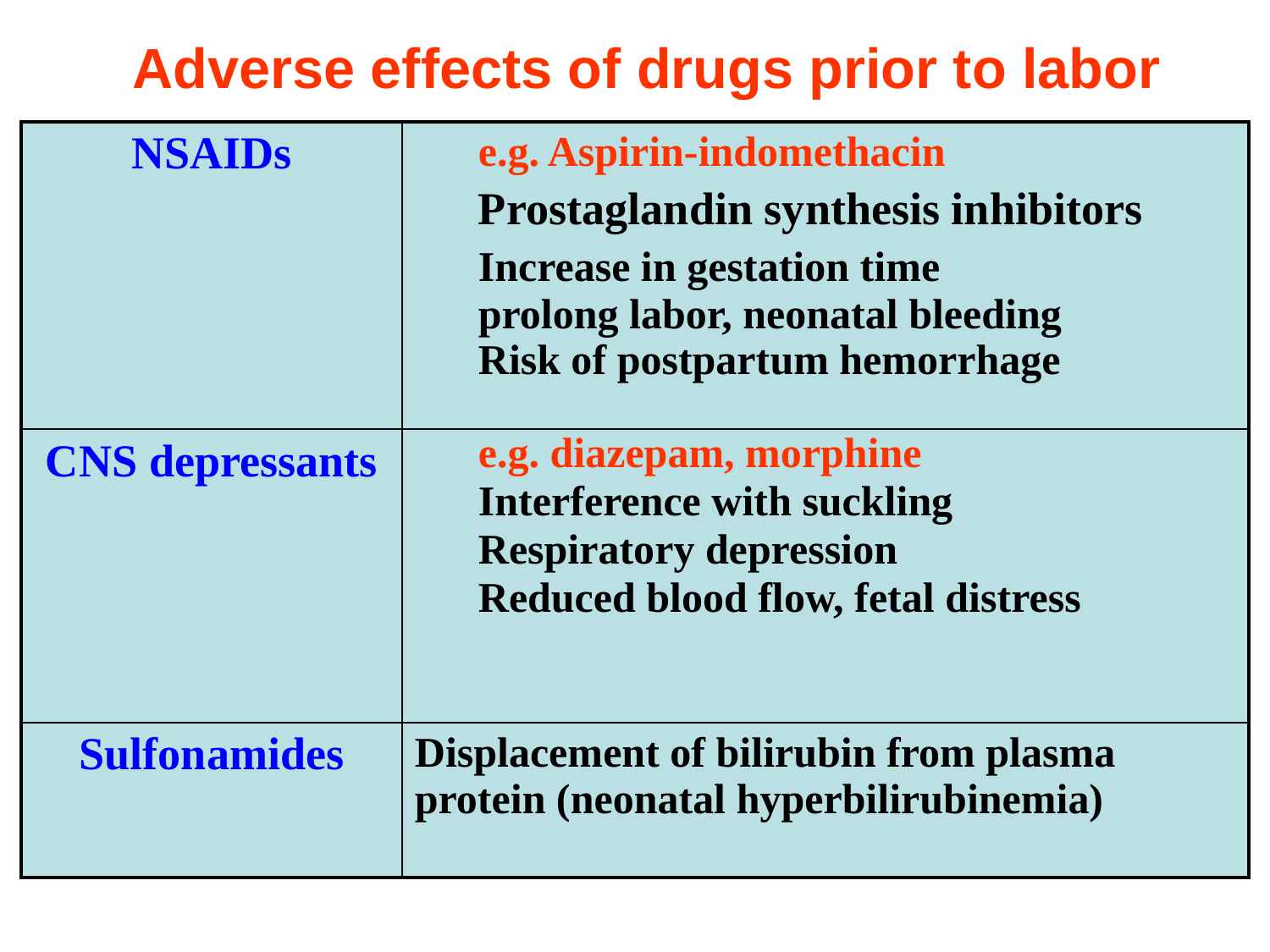

Adverse effects of drugs prior to labor
| NSAIDs | e.g. Aspirin-indomethacin Prostaglandin synthesis inhibitors Increase in gestation time prolong labor, neonatal bleeding Risk of postpartum hemorrhage |
| --- | --- |
| CNS depressants | e.g. diazepam, morphine Interference with suckling Respiratory depression Reduced blood flow, fetal distress |
| Sulfonamides | Displacement of bilirubin from plasma protein (neonatal hyperbilirubinemia) |